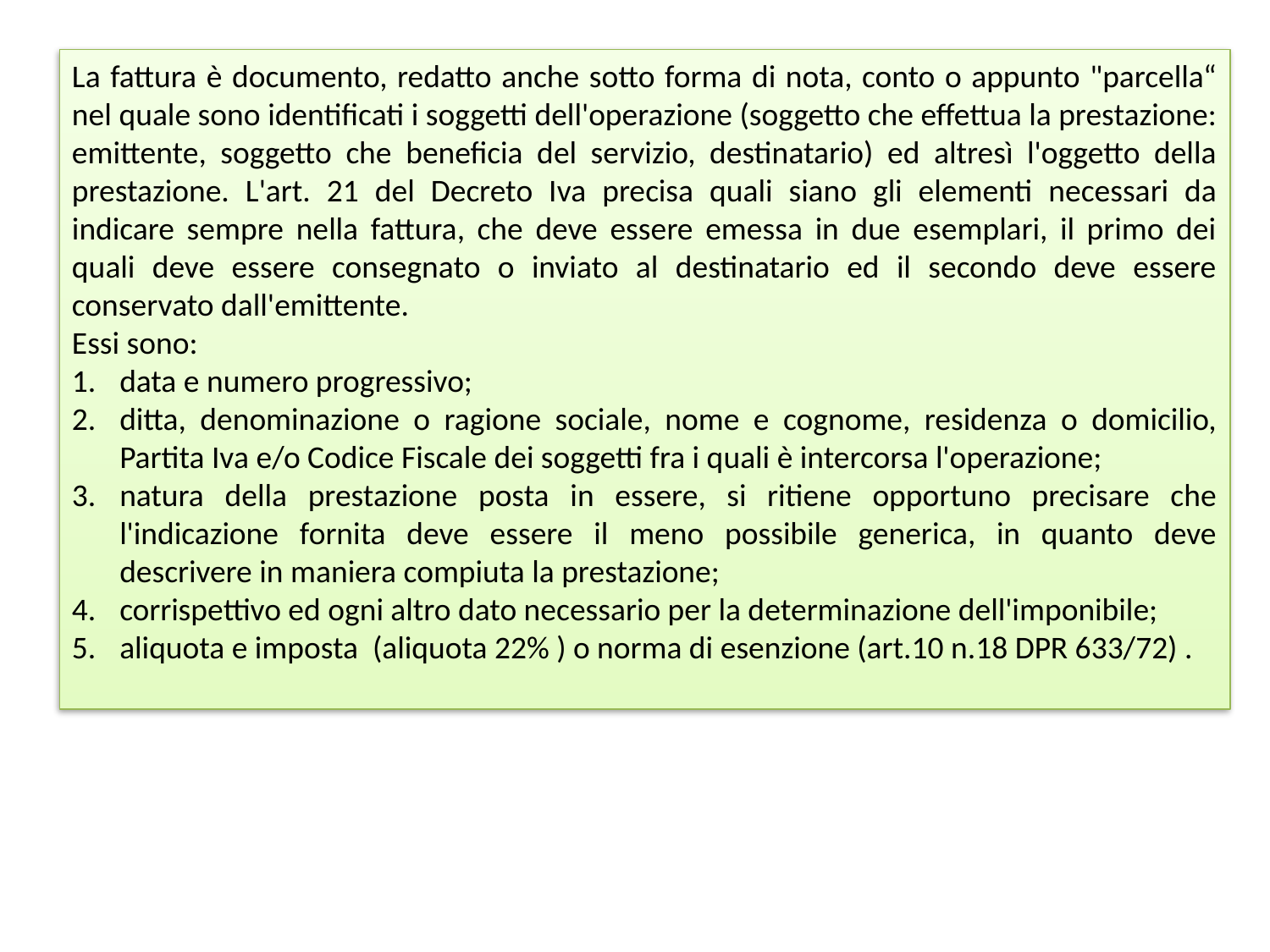

La fattura è documento, redatto anche sotto forma di nota, conto o appunto "parcella“ nel quale sono identificati i soggetti dell'operazione (soggetto che effettua la prestazione: emittente, soggetto che beneficia del servizio, destinatario) ed altresì l'oggetto della prestazione. L'art. 21 del Decreto Iva precisa quali siano gli elementi necessari da indicare sempre nella fattura, che deve essere emessa in due esemplari, il primo dei quali deve essere consegnato o inviato al destinatario ed il secondo deve essere conservato dall'emittente.
Essi sono:
data e numero progressivo;
ditta, denominazione o ragione sociale, nome e cognome, residenza o domicilio, Partita Iva e/o Codice Fiscale dei soggetti fra i quali è intercorsa l'operazione;
natura della prestazione posta in essere, si ritiene opportuno precisare che l'indicazione fornita deve essere il meno possibile generica, in quanto deve descrivere in maniera compiuta la prestazione;
corrispettivo ed ogni altro dato necessario per la determinazione dell'imponibile;
aliquota e imposta  (aliquota 22% ) o norma di esenzione (art.10 n.18 DPR 633/72) .